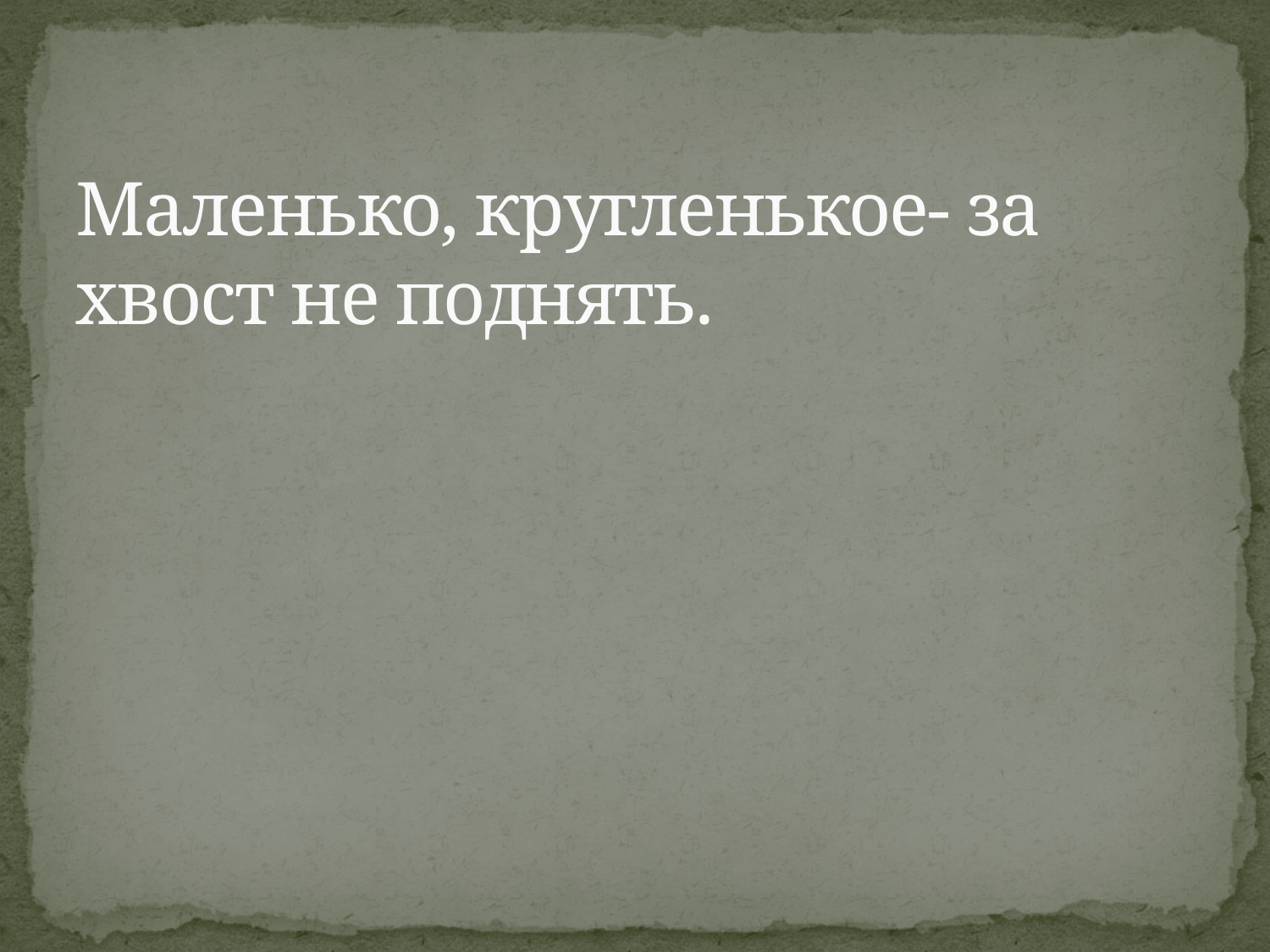

# Маленько, кругленькое- за хвост не поднять.